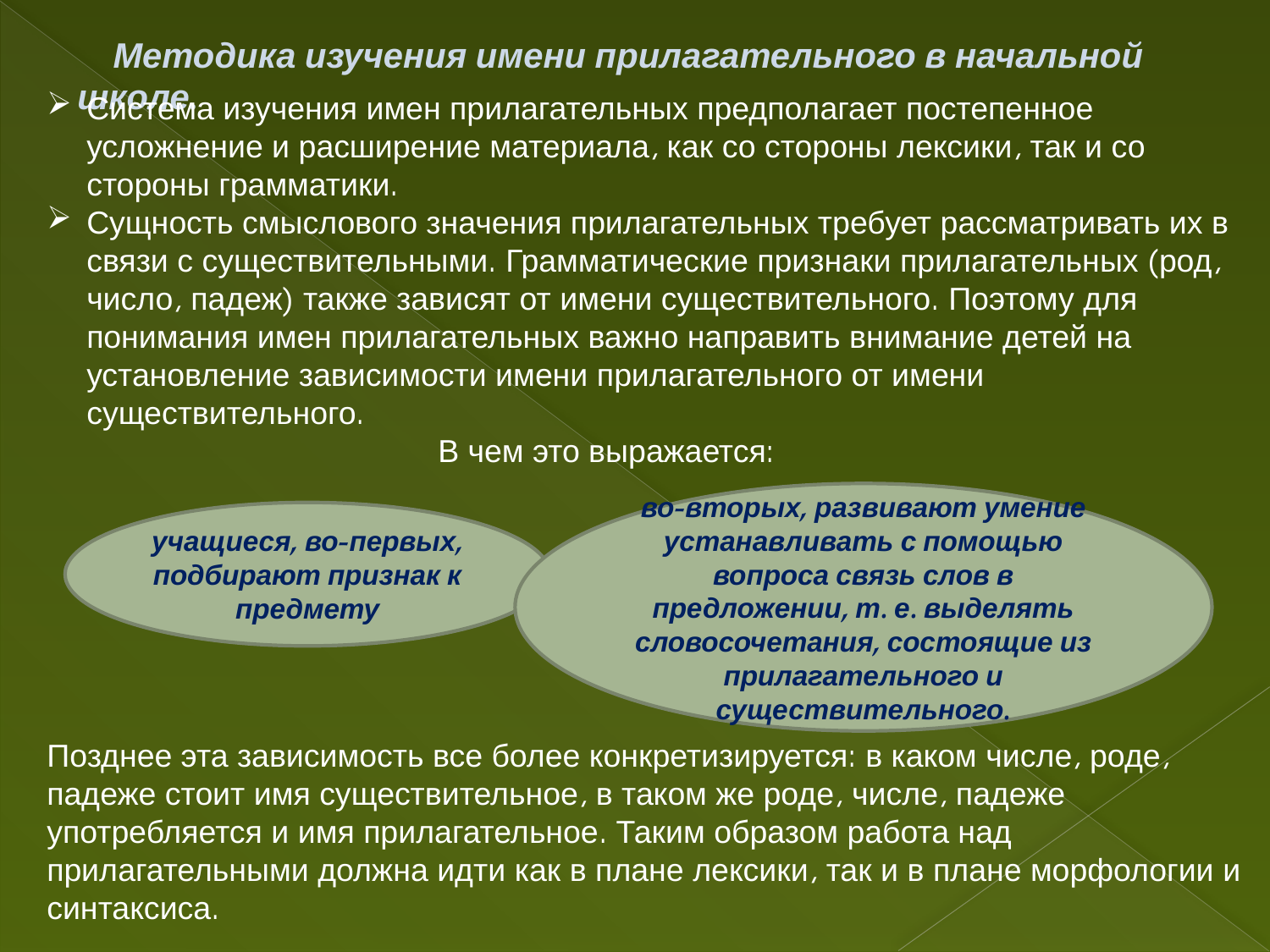

Методика изучения имени прилагательного в начальной школе.
Система изучения имен прилагательных предполагает постепенное усложнение и расширение материала, как со стороны лексики, так и со стороны грамматики.
Сущность смыслового значения прилагательных требует рассматривать их в связи с существительными. Грамматические признаки прилагательных (род, число, падеж) также зависят от имени существительного. Поэтому для понимания имен прилагательных важно направить внимание детей на установление зависимости имени прилагательного от имени существительного.
                                            В чем это выражается:

Позднее эта зависимость все более конкретизируется: в каком числе, роде, падеже стоит имя существительное, в таком же роде, числе, падеже употребляется и имя прилагательное. Таким образом работа над прилагательными должна идти как в плане лексики, так и в плане морфологии и синтаксиса.

во-вторых, развивают умение устанавливать с помощью вопроса связь слов в предложении, т. е. выделять словосочетания, состоящие из прилагательного и существительного.
учащиеся, во-первых, подбирают признак к предмету